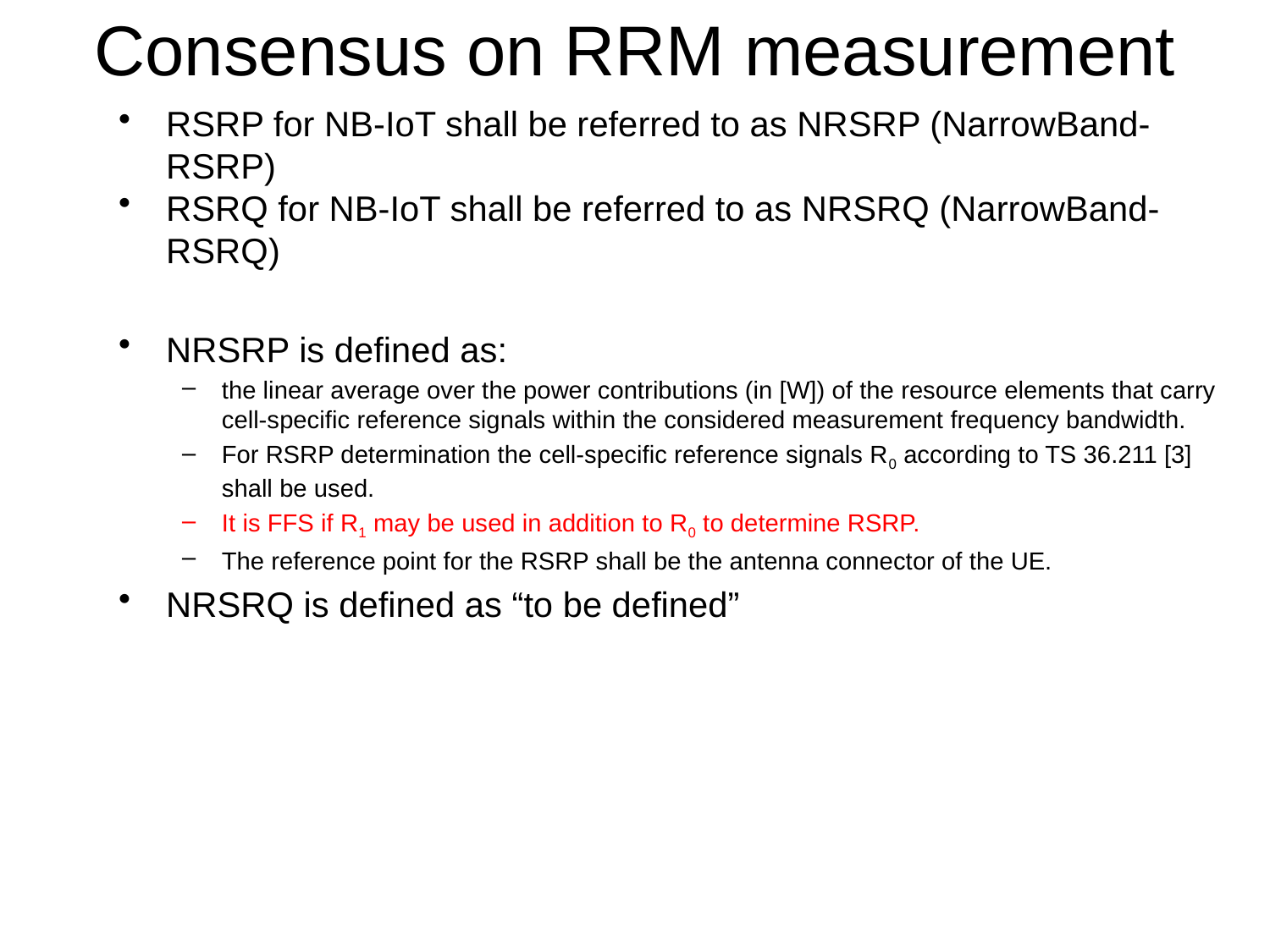

# Consensus on RRM measurement
RSRP for NB-IoT shall be referred to as NRSRP (NarrowBand-RSRP)
RSRQ for NB-IoT shall be referred to as NRSRQ (NarrowBand-RSRQ)

NRSRP is defined as:
the linear average over the power contributions (in [W]) of the resource elements that carry cell-specific reference signals within the considered measurement frequency bandwidth.
For RSRP determination the cell-specific reference signals R0 according to TS 36.211 [3] shall be used.
It is FFS if R1 may be used in addition to R0 to determine RSRP.
The reference point for the RSRP shall be the antenna connector of the UE.
NRSRQ is defined as “to be defined”